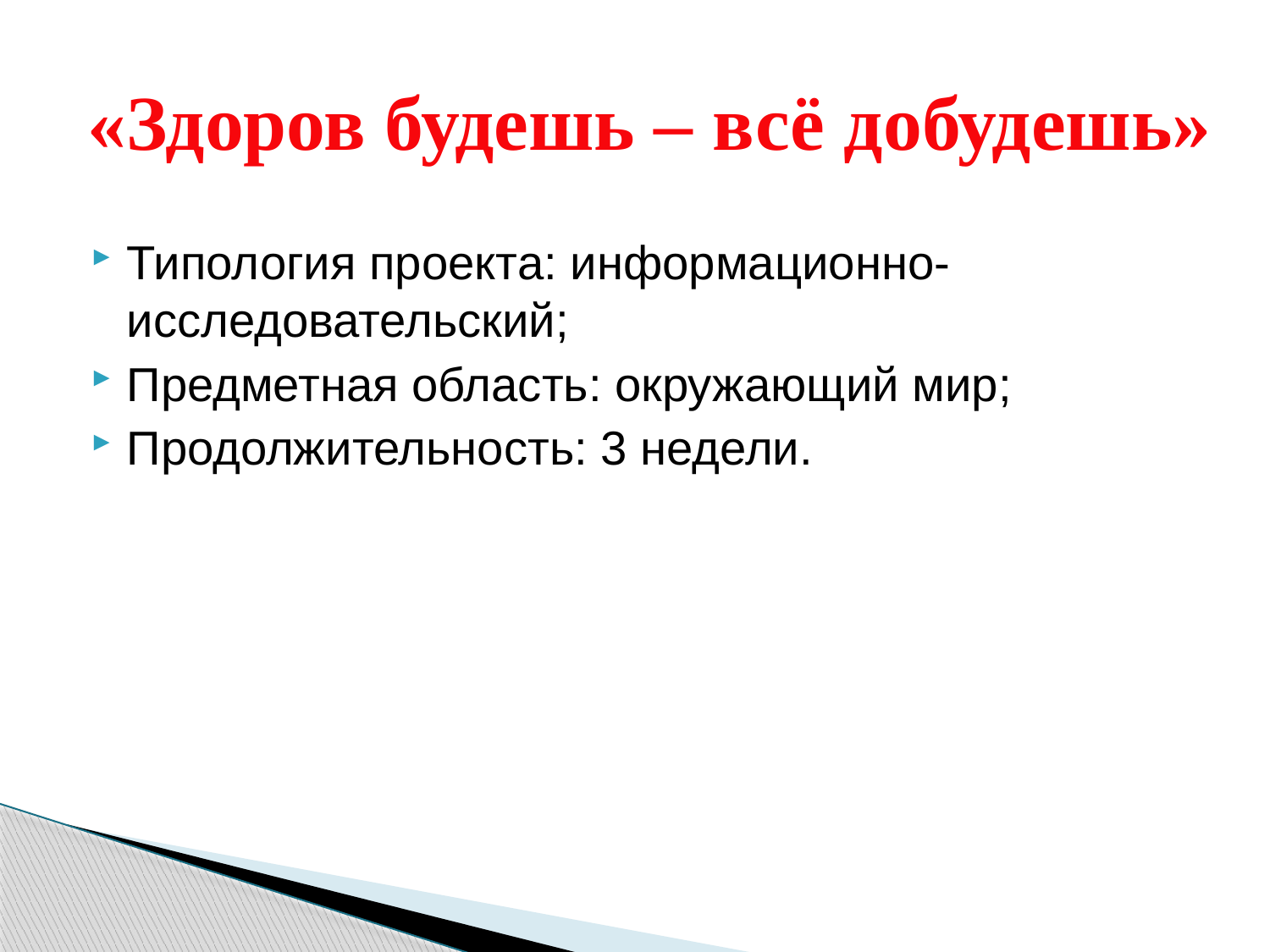

#
«Здоров будешь – всё добудешь»
Типология проекта: информационно-исследовательский;
Предметная область: окружающий мир;
Продолжительность: 3 недели.